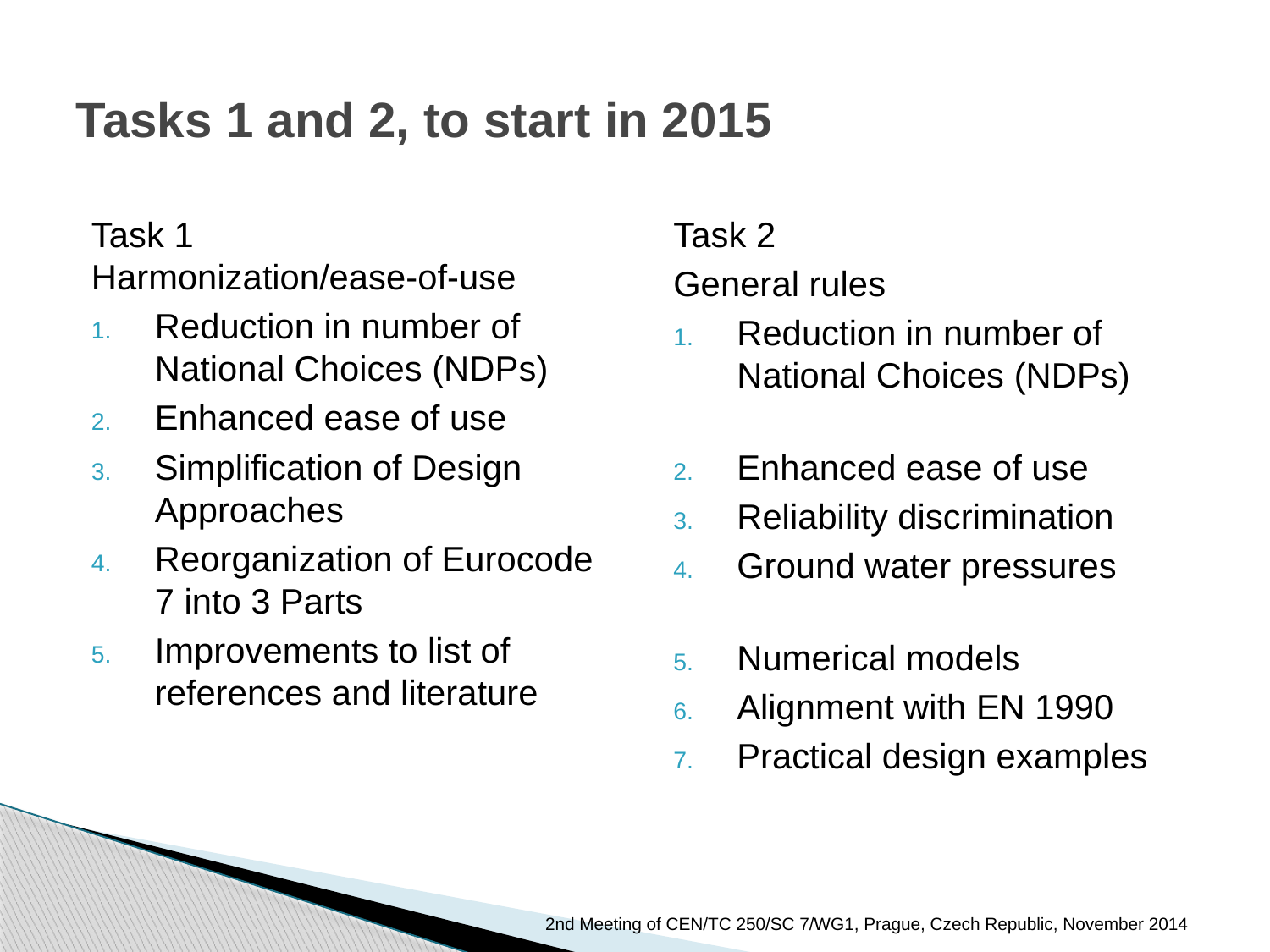

# Tasks 1 and 2, to start in 2015
Task 1
Harmonization/ease-of-use
Reduction in number of National Choices (NDPs)
Enhanced ease of use
Simplification of Design Approaches
Reorganization of Eurocode 7 into 3 Parts
Improvements to list of references and literature

Task 2
General rules
Reduction in number of National Choices (NDPs)
Enhanced ease of use
Reliability discrimination
Ground water pressures
Numerical models
Alignment with EN 1990
Practical design examples

2nd Meeting of CEN/TC 250/SC 7/WG1, Prague, Czech Republic, November 2014